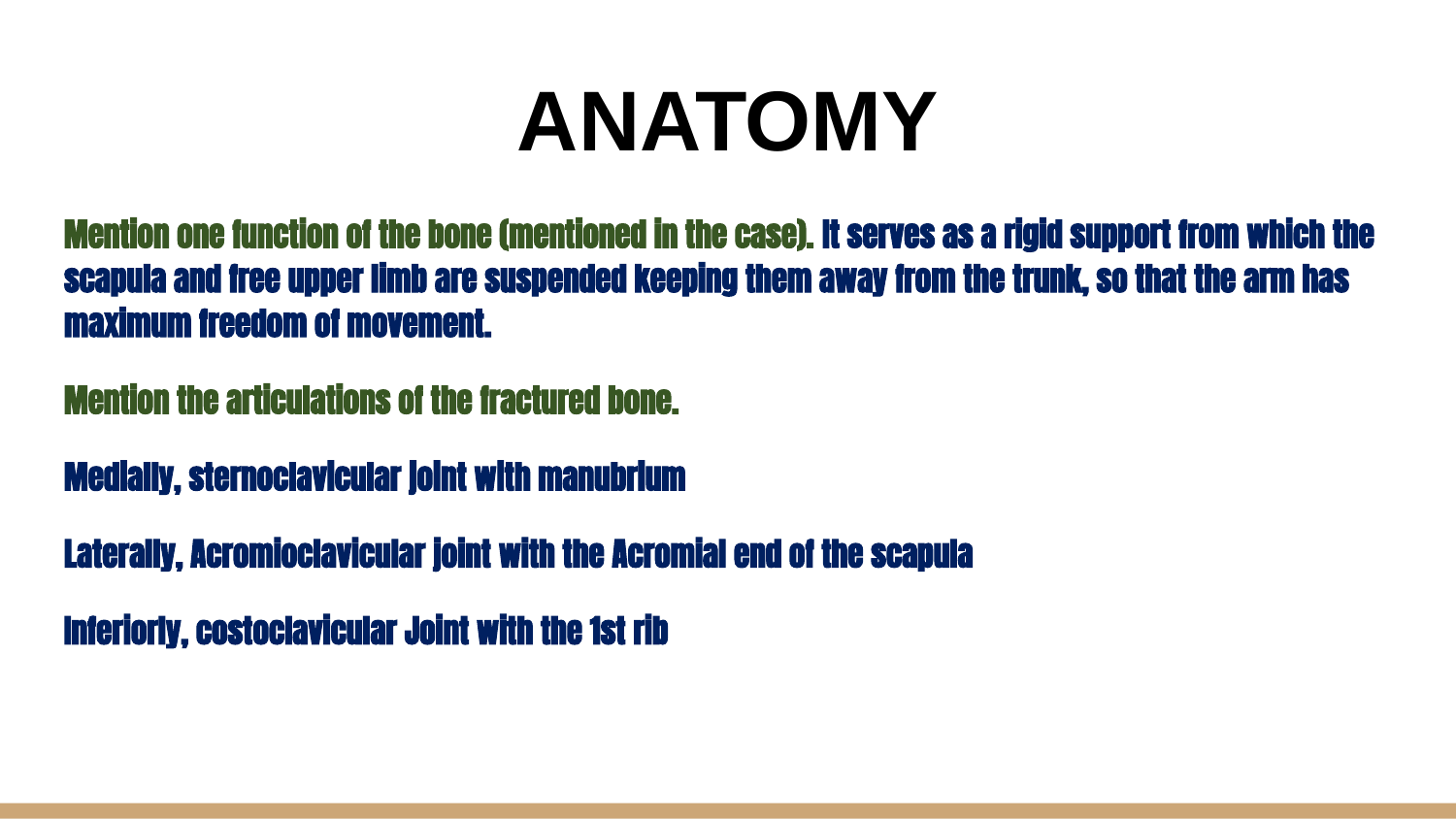

# ANATOMY
Mention one function of the bone (mentioned in the case). It serves as a rigid support from which the scapula and free upper limb are suspended keeping them away from the trunk, so that the arm has maximum freedom of movement.
Mention the articulations of the fractured bone.
Medially, sternoclavicular joint with manubrium
Laterally, Acromioclavicular joint with the Acromial end of the scapula
Inferiorly, costoclavicular Joint with the 1st rib